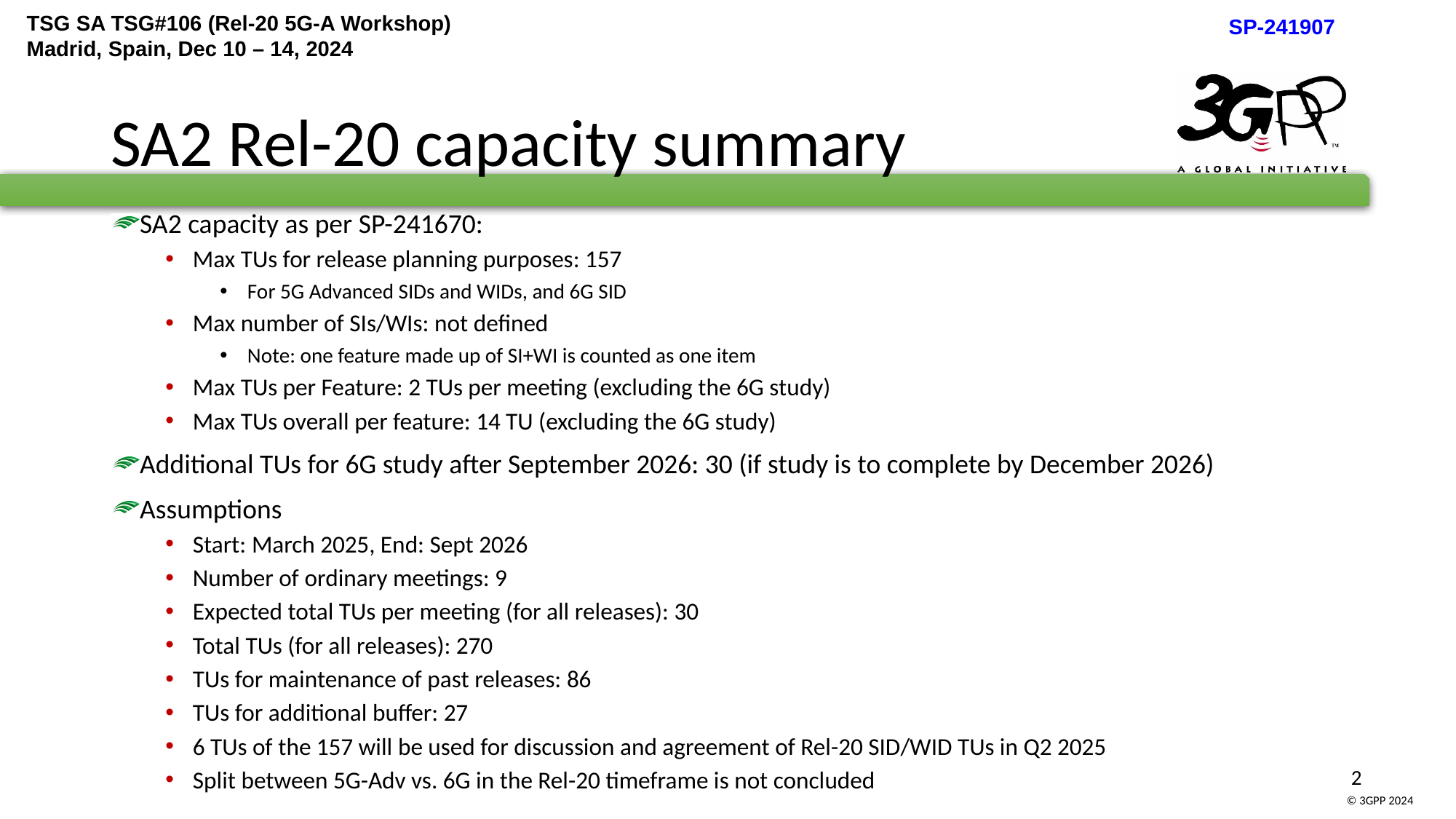

# SA2 Rel-20 capacity summary
SA2 capacity as per SP-241670:
Max TUs for release planning purposes: 157
For 5G Advanced SIDs and WIDs, and 6G SID
Max number of SIs/WIs: not defined
Note: one feature made up of SI+WI is counted as one item
Max TUs per Feature: 2 TUs per meeting (excluding the 6G study)
Max TUs overall per feature: 14 TU (excluding the 6G study)
Additional TUs for 6G study after September 2026: 30 (if study is to complete by December 2026)
Assumptions
Start: March 2025, End: Sept 2026
Number of ordinary meetings: 9
Expected total TUs per meeting (for all releases): 30
Total TUs (for all releases): 270
TUs for maintenance of past releases: 86
TUs for additional buffer: 27
6 TUs of the 157 will be used for discussion and agreement of Rel-20 SID/WID TUs in Q2 2025
Split between 5G-Adv vs. 6G in the Rel-20 timeframe is not concluded